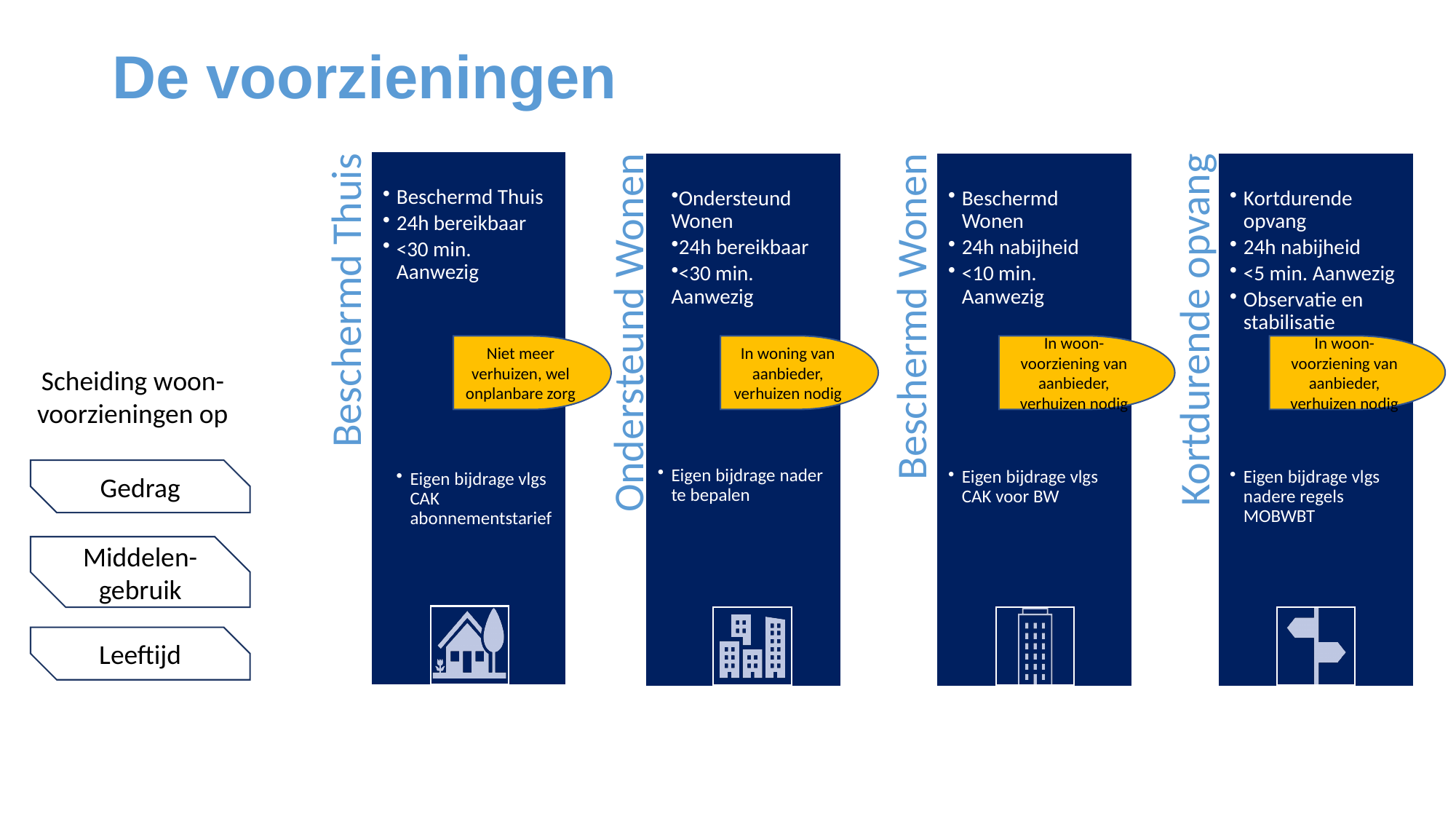

De voorzieningen
Beschermd Thuis

Beschermd Thuis
24h bereikbaar
<30 min. Aanwezig

Eigen bijdrage vlgs CAK abonnementstarief

Ondersteund Wonen
Ondersteund Wonen
24h bereikbaar
<30 min. Aanwezig

Eigen bijdrage nader te bepalen

Beschermd Wonen
Beschermd Wonen
24h nabijheid
<10 min. Aanwezig

Eigen bijdrage vlgs CAK voor BW

Kortdurende opvang
Kortdurende opvang
24h nabijheid
<5 min. Aanwezig
Observatie en stabilisatie

Eigen bijdrage vlgs nadere regels MOBWBT
In woning van aanbieder, verhuizen nodig
In woon-voorziening van aanbieder, verhuizen nodig
In woon-voorziening van aanbieder, verhuizen nodig
Niet meer verhuizen, wel onplanbare zorg
Scheiding woon-voorzieningen op
Gedrag
Middelen-gebruik
Leeftijd